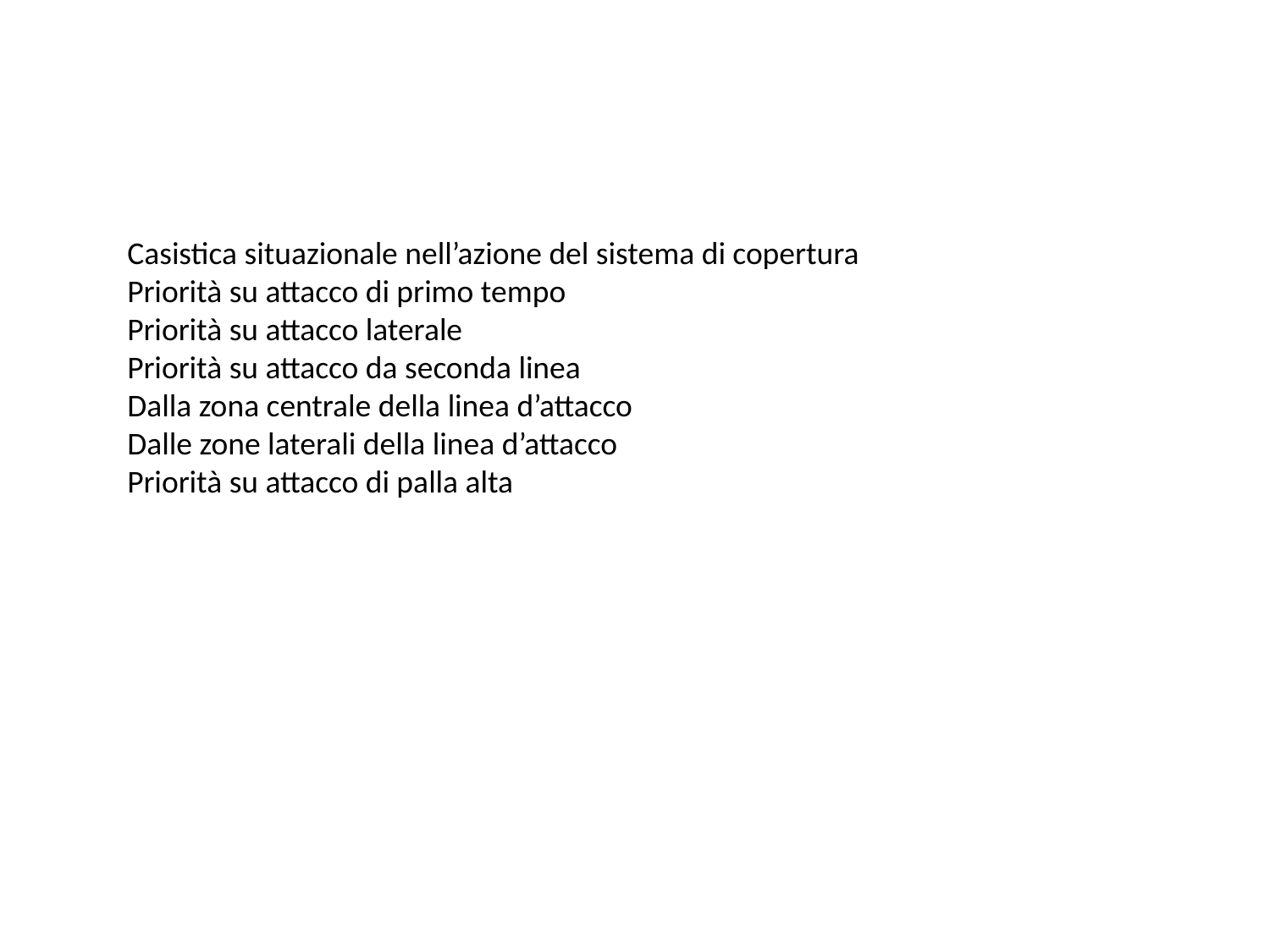

Casistica situazionale nell’azione del sistema di copertura
Priorità su attacco di primo tempo
Priorità su attacco laterale
Priorità su attacco da seconda linea
Dalla zona centrale della linea d’attacco
Dalle zone laterali della linea d’attacco
Priorità su attacco di palla alta